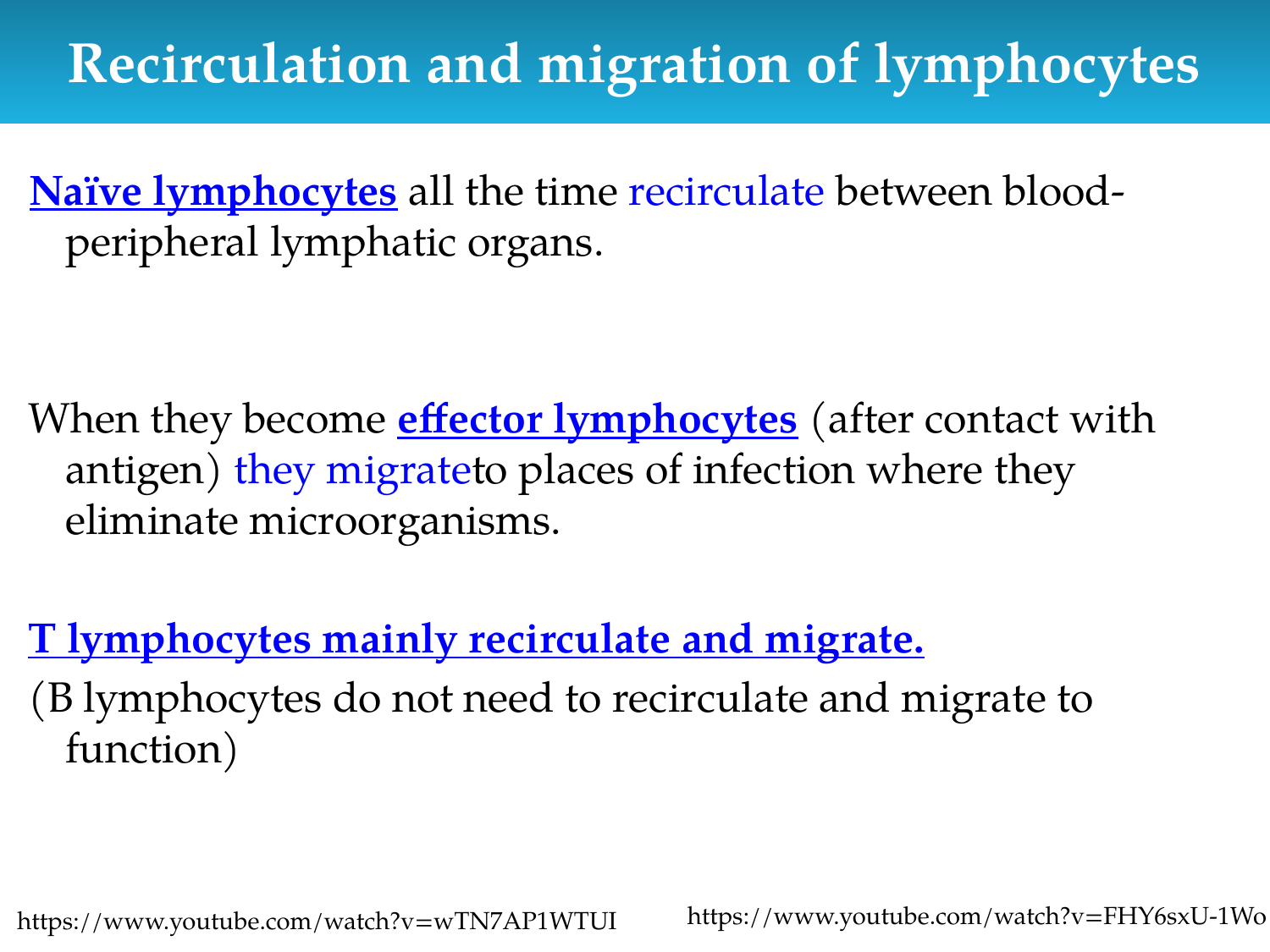

Recirculation and migration of lymphocytes
 Naïve lymphocytes all the time recirculate between blood-peripheral lymphatic organs.

 When they become effector lymphocytes (after contact with antigen) they migrateto places of infection where they eliminate microorganisms.

 T lymphocytes mainly recirculate and migrate.
 (B lymphocytes do not need to recirculate and migrate to function)
https://www.youtube.com/watch?v=FHY6sxU-1Wo
https://www.youtube.com/watch?v=wTN7AP1WTUI